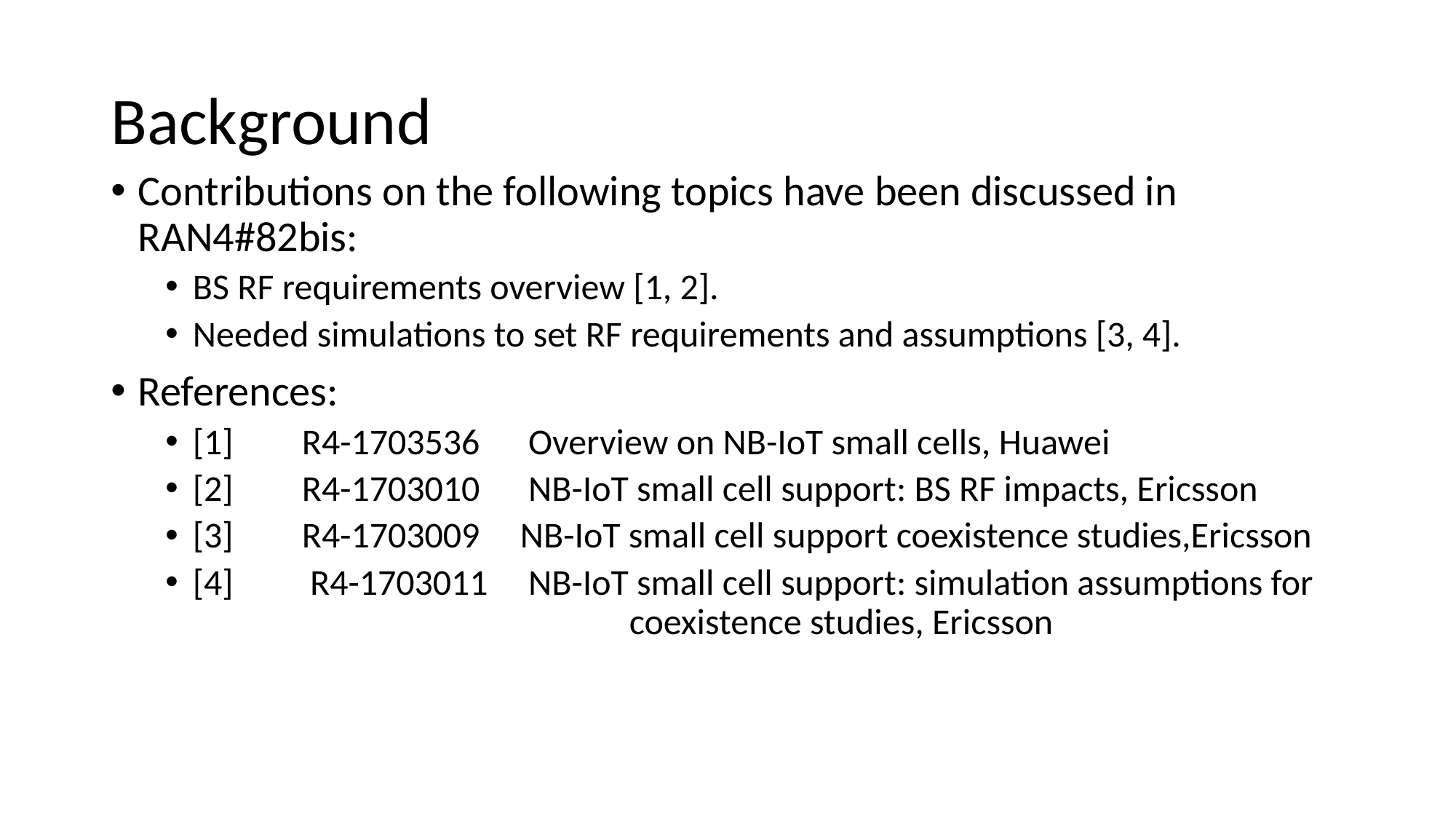

# Background
Contributions on the following topics have been discussed in RAN4#82bis:
BS RF requirements overview [1, 2].
Needed simulations to set RF requirements and assumptions [3, 4].
References:
[1] 	R4-1703536	 Overview on NB-IoT small cells, Huawei
[2]	R4-1703010	 NB-IoT small cell support: BS RF impacts, Ericsson
[3]	R4-1703009	NB-IoT small cell support coexistence studies,Ericsson
[4]	 R4-1703011	 NB-IoT small cell support: simulation assumptions for 				coexistence studies, Ericsson